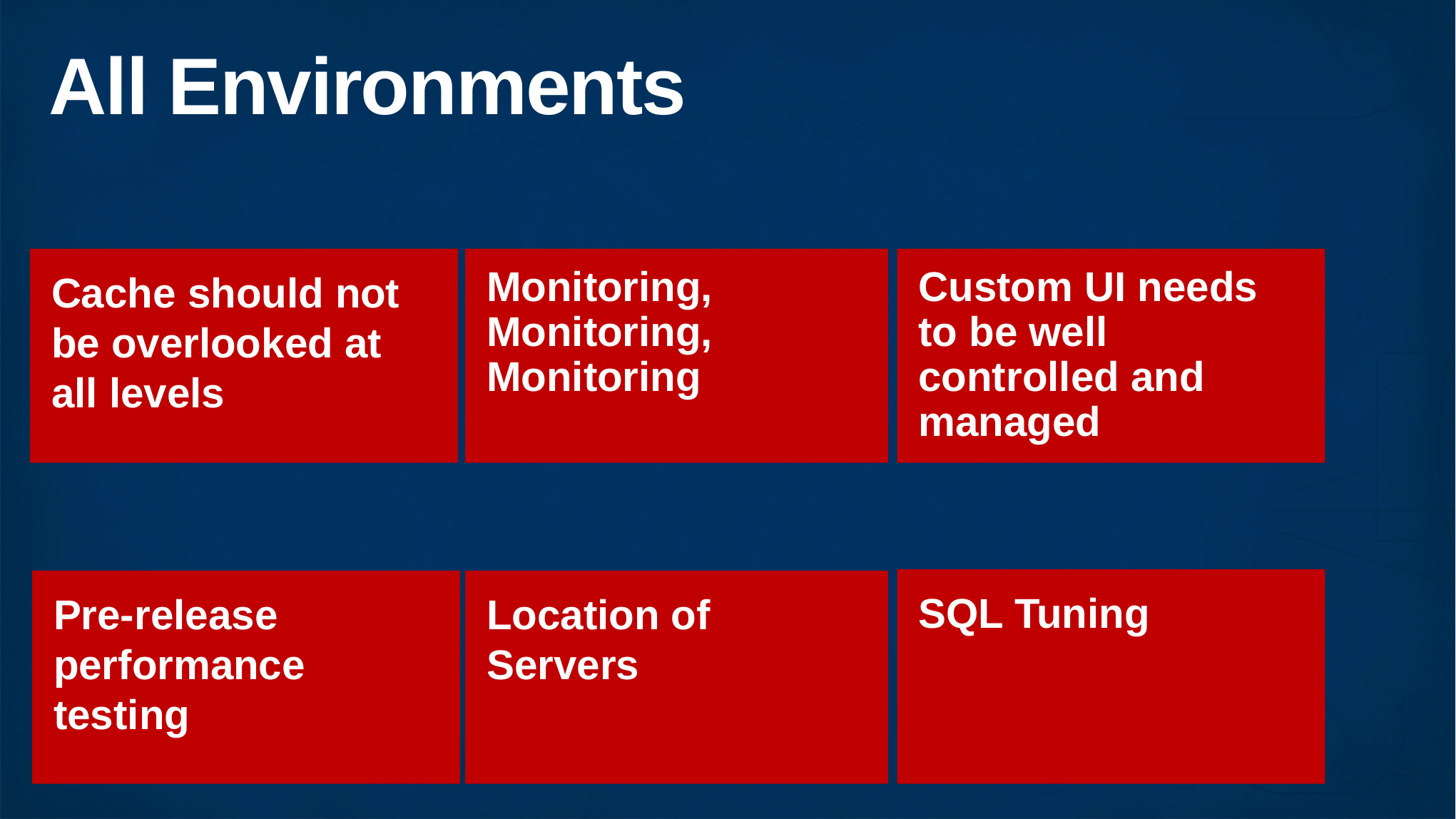

# All Environments
Custom UI needs to be well controlled and managed
Monitoring, Monitoring, Monitoring
Cache should not be overlooked at all levels
SQL Tuning
Pre-release performance testing
Location of Servers